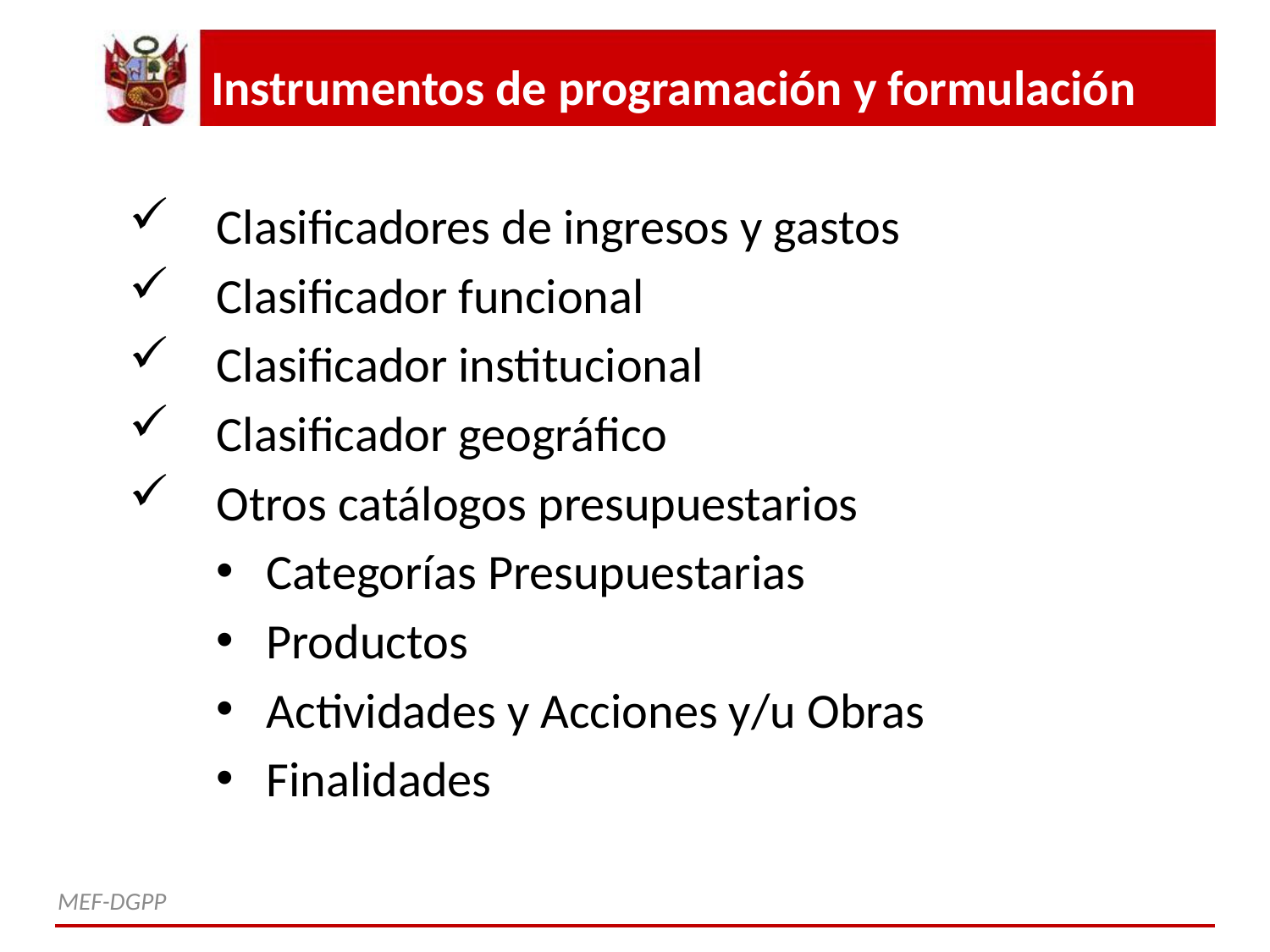

Instrumentos de programación y formulación
Clasificadores de ingresos y gastos
Clasificador funcional
Clasificador institucional
Clasificador geográfico
Otros catálogos presupuestarios
Categorías Presupuestarias
Productos
Actividades y Acciones y/u Obras
Finalidades
MEF-DGPP